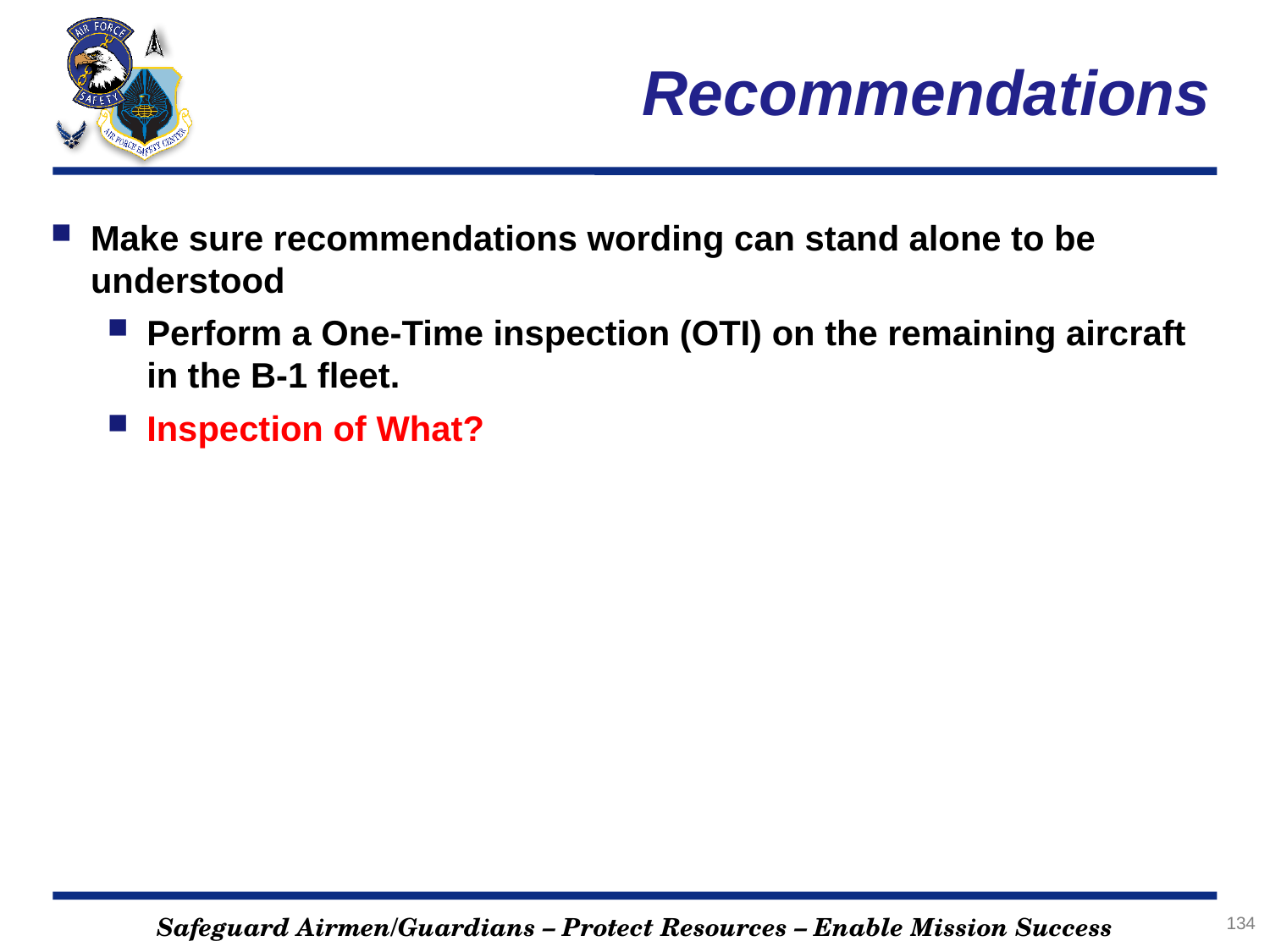

# Recommendations
Make sure recommendations wording can stand alone to be understood
Perform a One-Time inspection (OTI) on the remaining aircraft in the B-1 fleet.
Inspection of What?

134